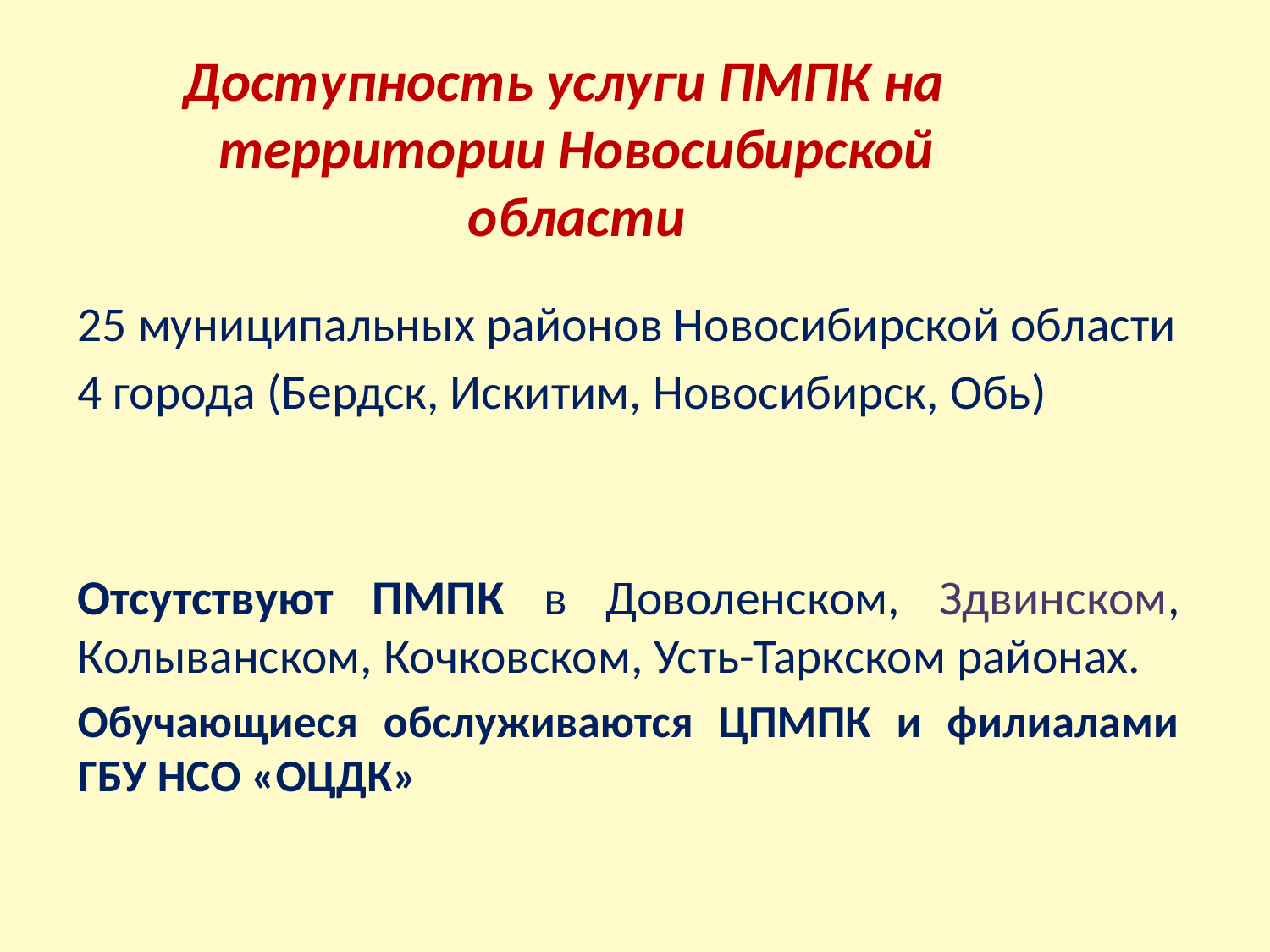

# Доступность услуги ПМПК на   территории Новосибирской области
25 муниципальных районов Новосибирской области
4 города (Бердск, Искитим, Новосибирск, Обь)

Отсутствуют ПМПК в Доволенском, Здвинском, Колыванском, Кочковском, Усть-Таркском районах.
Обучающиеся обслуживаются ЦПМПК и филиалами ГБУ НСО «ОЦДК»